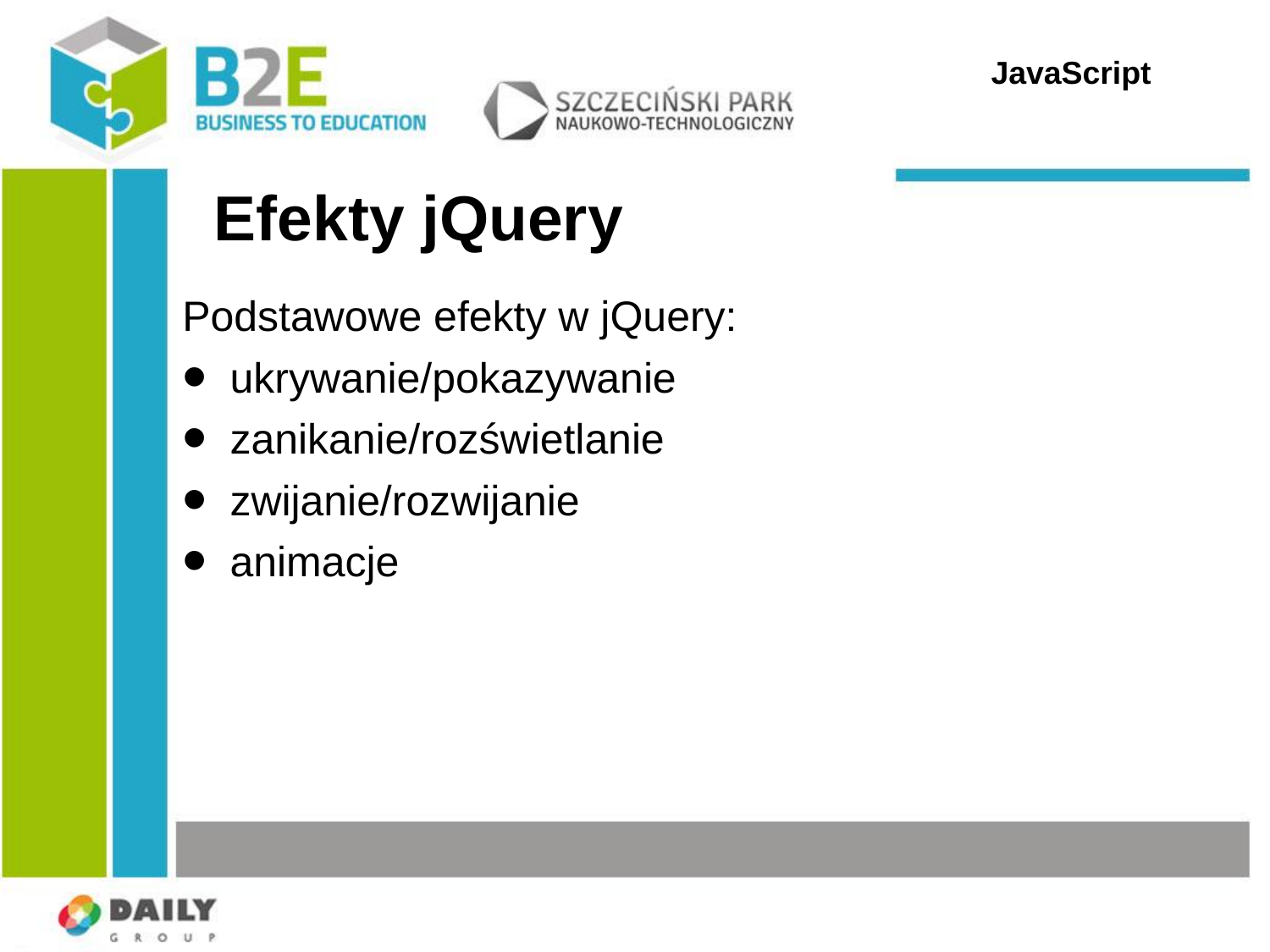

JavaScript
Efekty jQuery
Podstawowe efekty w jQuery:
ukrywanie/pokazywanie
zanikanie/rozświetlanie
zwijanie/rozwijanie
animacje